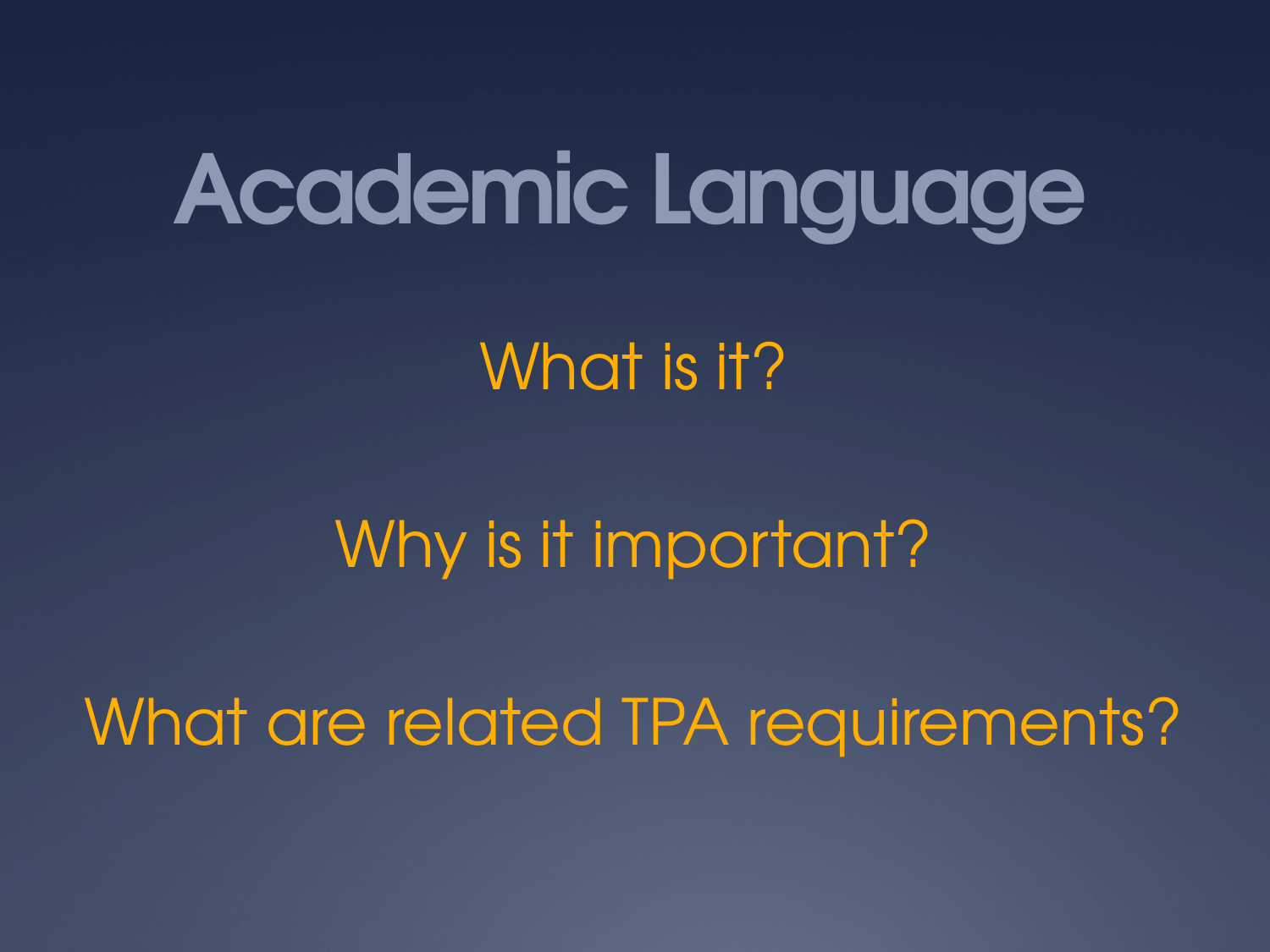

# Academic Language
What is it?

Why is it important?

What are related TPA requirements?